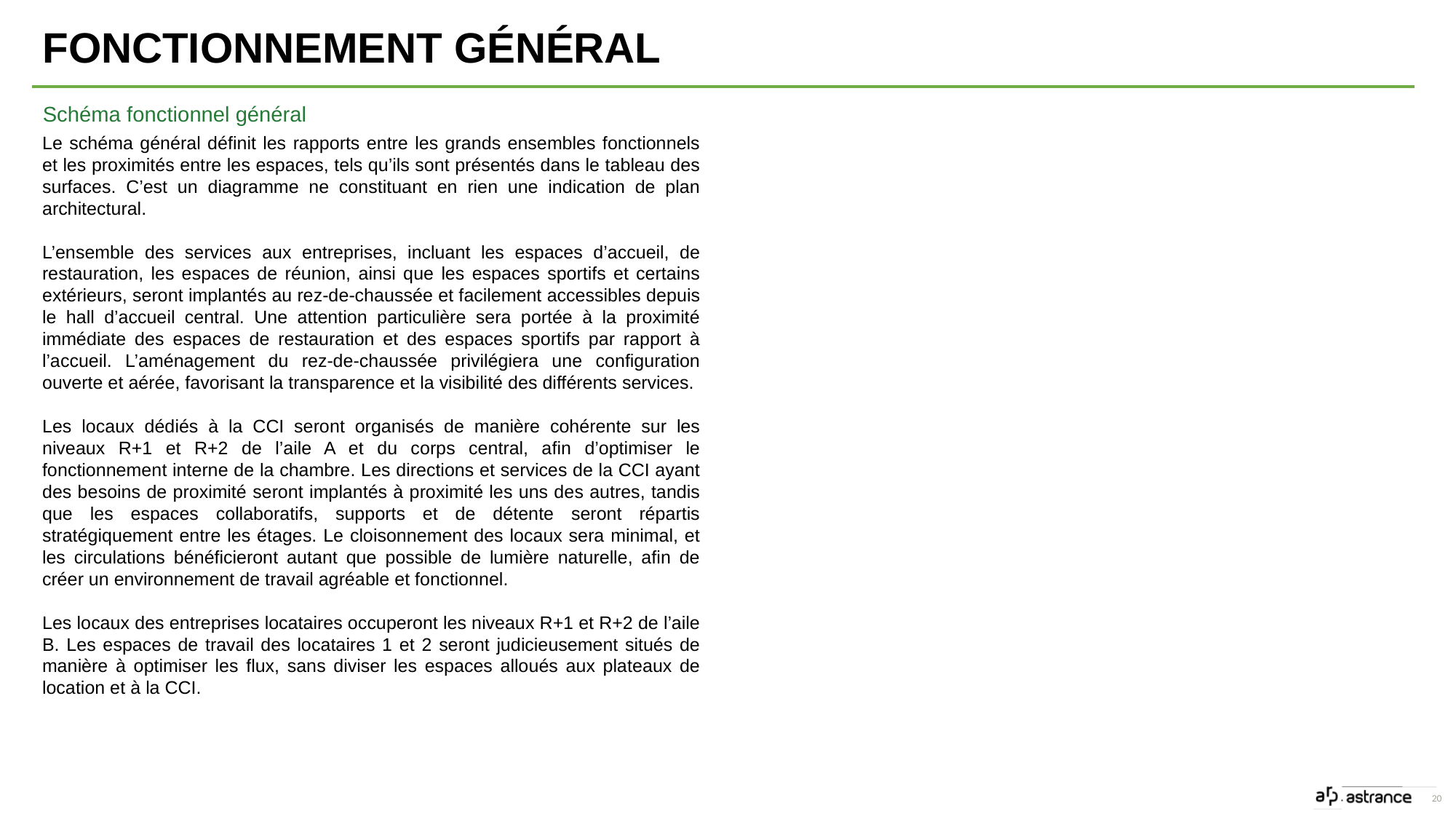

Fonctionnement général
Schéma fonctionnel général
Le schéma général définit les rapports entre les grands ensembles fonctionnels et les proximités entre les espaces, tels qu’ils sont présentés dans le tableau des surfaces. C’est un diagramme ne constituant en rien une indication de plan architectural.

L’ensemble des services aux entreprises, incluant les espaces d’accueil, de restauration, les espaces de réunion, ainsi que les espaces sportifs et certains extérieurs, seront implantés au rez-de-chaussée et facilement accessibles depuis le hall d’accueil central. Une attention particulière sera portée à la proximité immédiate des espaces de restauration et des espaces sportifs par rapport à l’accueil. L’aménagement du rez-de-chaussée privilégiera une configuration ouverte et aérée, favorisant la transparence et la visibilité des différents services.

Les locaux dédiés à la CCI seront organisés de manière cohérente sur les niveaux R+1 et R+2 de l’aile A et du corps central, afin d’optimiser le fonctionnement interne de la chambre. Les directions et services de la CCI ayant des besoins de proximité seront implantés à proximité les uns des autres, tandis que les espaces collaboratifs, supports et de détente seront répartis stratégiquement entre les étages. Le cloisonnement des locaux sera minimal, et les circulations bénéficieront autant que possible de lumière naturelle, afin de créer un environnement de travail agréable et fonctionnel.

Les locaux des entreprises locataires occuperont les niveaux R+1 et R+2 de l’aile B. Les espaces de travail des locataires 1 et 2 seront judicieusement situés de manière à optimiser les flux, sans diviser les espaces alloués aux plateaux de location et à la CCI.

20